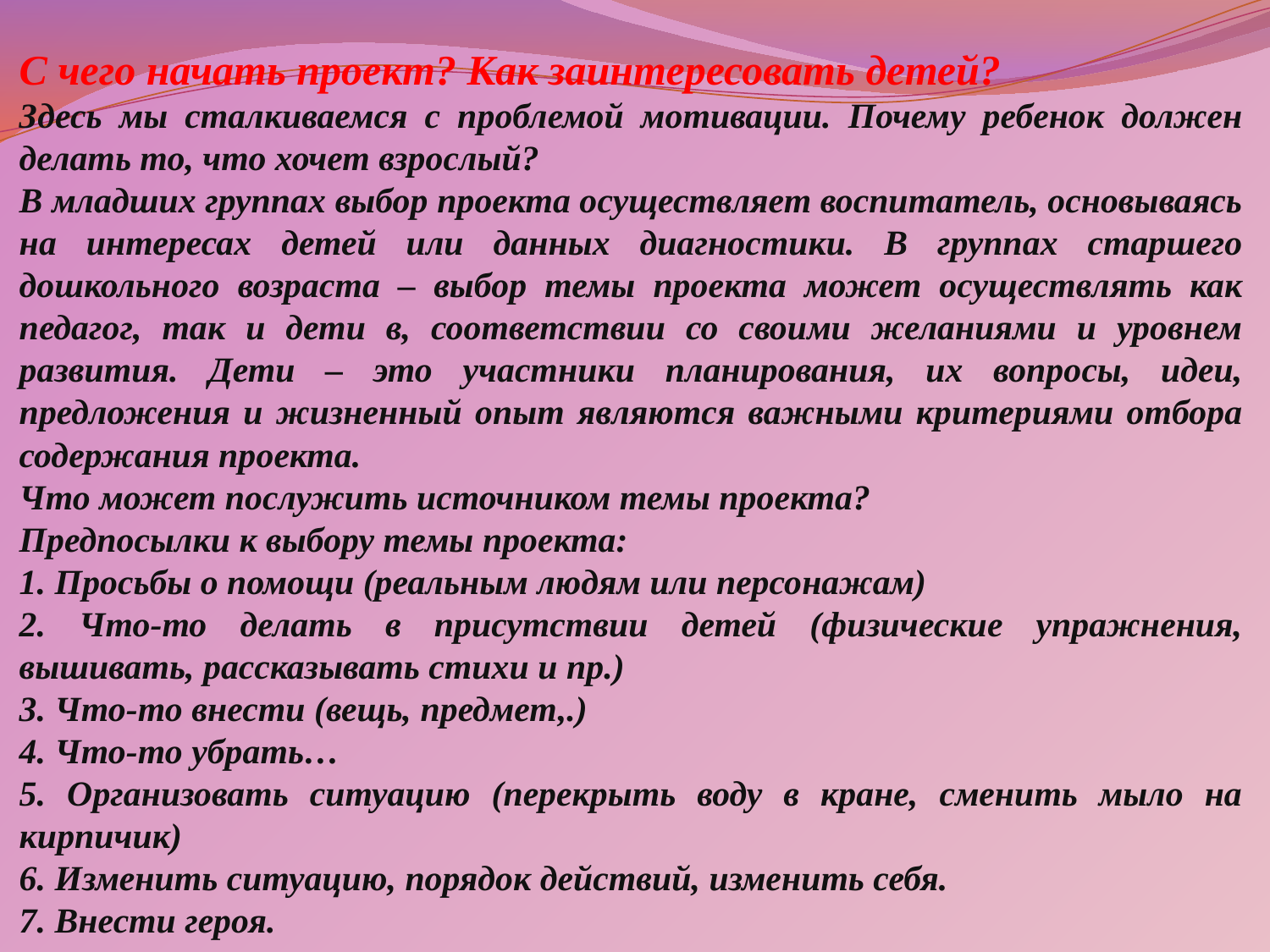

С чего начать проект? Как заинтересовать детей?
Здесь мы сталкиваемся с проблемой мотивации. Почему ребенок должен делать то, что хочет взрослый?
В младших группах выбор проекта осуществляет воспитатель, основываясь на интересах детей или данных диагностики. В группах старшего дошкольного возраста – выбор темы проекта может осуществлять как педагог, так и дети в, соответствии со своими желаниями и уровнем развития. Дети – это участники планирования, их вопросы, идеи, предложения и жизненный опыт являются важными критериями отбора содержания проекта.
Что может послужить источником темы проекта?
Предпосылки к выбору темы проекта:
1. Просьбы о помощи (реальным людям или персонажам)
2. Что-то делать в присутствии детей (физические упражнения, вышивать, рассказывать стихи и пр.)
3. Что-то внести (вещь, предмет,.)
4. Что-то убрать…
5. Организовать ситуацию (перекрыть воду в кране, сменить мыло на кирпичик)
6. Изменить ситуацию, порядок действий, изменить себя.
7. Внести героя.